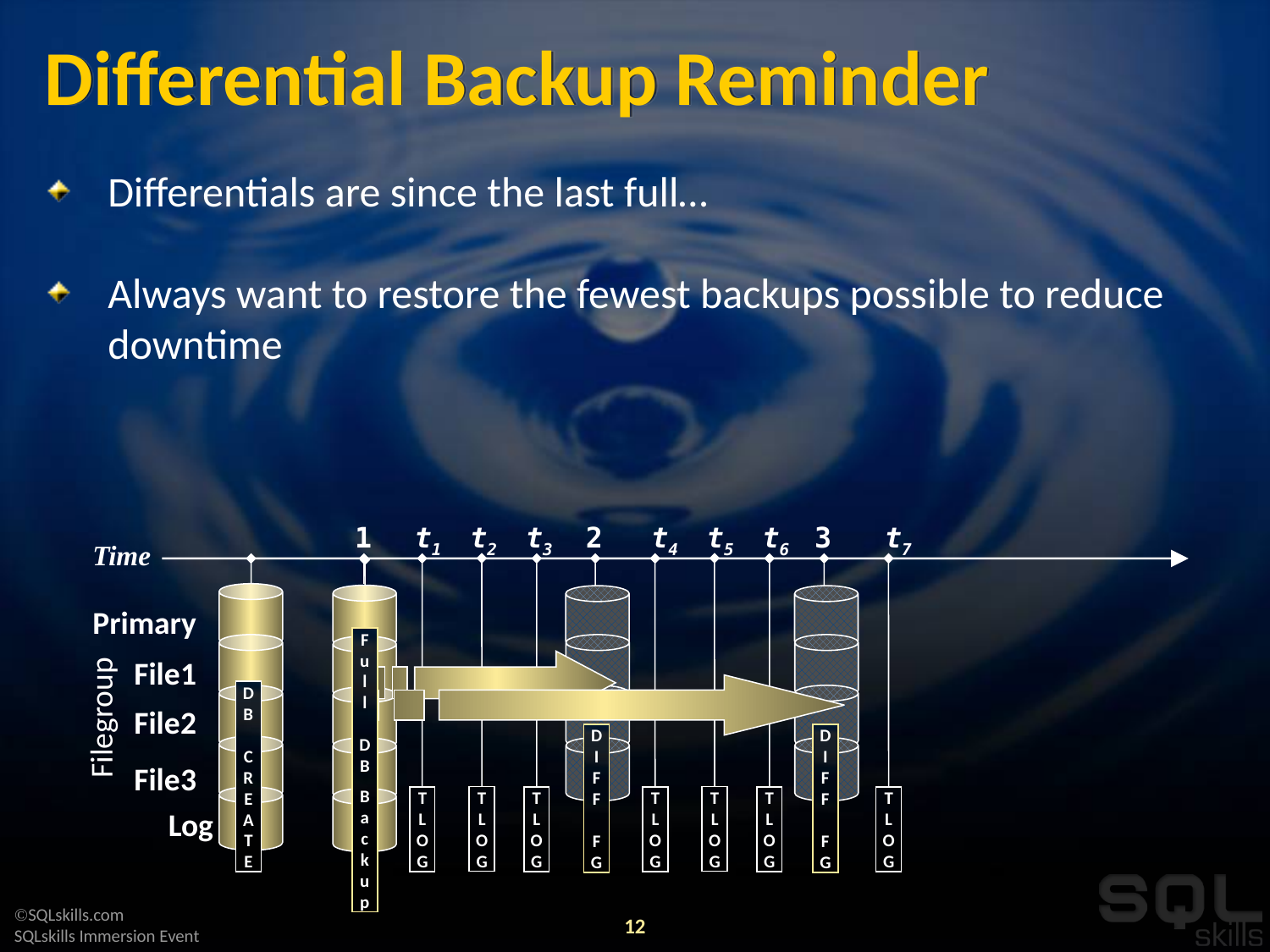

# Differential Backup Reminder
Differentials are since the last full…

Always want to restore the fewest backups possible to reduce downtime
1
t2
t3
2
t5
t6
3
t1
t4
t7
Time

Primary
F
u
l
l
D
B
B
a
c
k
u
p

Filegroup
File1

D
B
C
R
E
A
T
E

File2
D
I
F
F
F
G
D
I
F
F
F
G

File3
T
L
O
G
T
L
O
G

T
L
O
G
T
L
O
G
T
L
O
G
T
L
O
G
T
L
O
G

Log
12